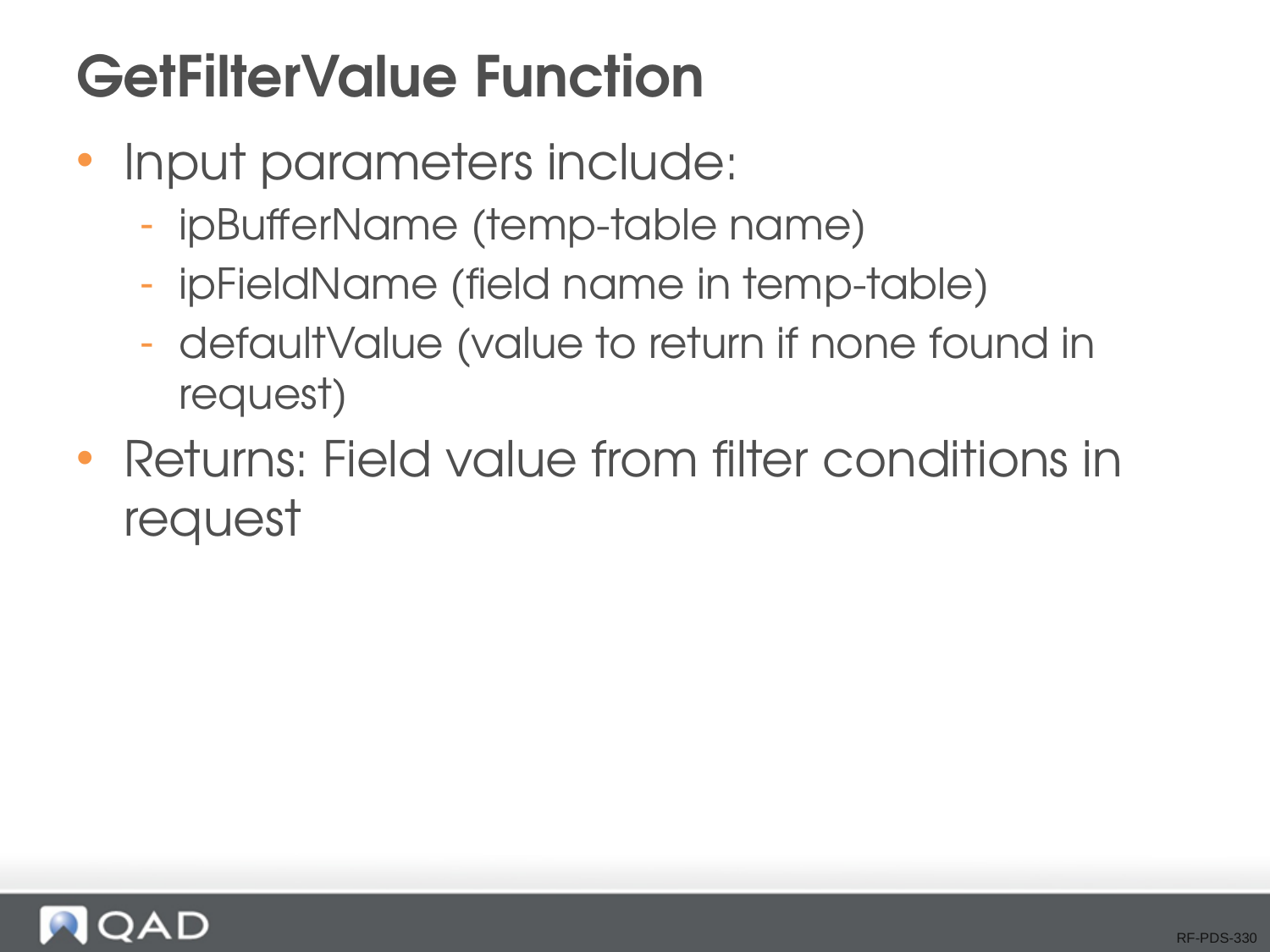

# GetFilterValue Function
Input parameters include:
ipBufferName (temp-table name)
ipFieldName (field name in temp-table)
defaultValue (value to return if none found in request)
Returns: Field value from filter conditions in request
RF-PDS-330